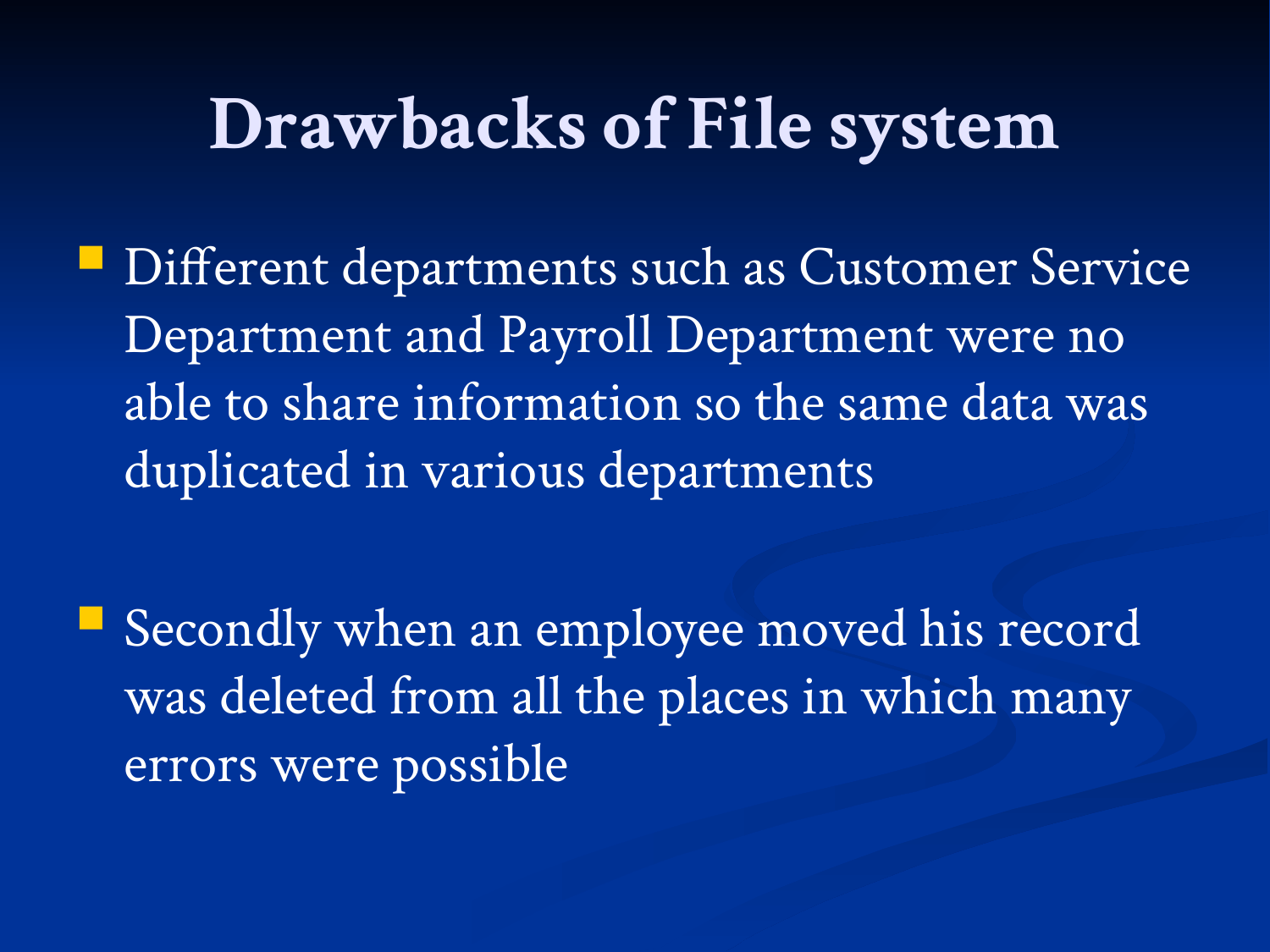

# Drawbacks of File system
Different departments such as Customer Service Department and Payroll Department were no able to share information so the same data was duplicated in various departments

Secondly when an employee moved his record was deleted from all the places in which many errors were possible